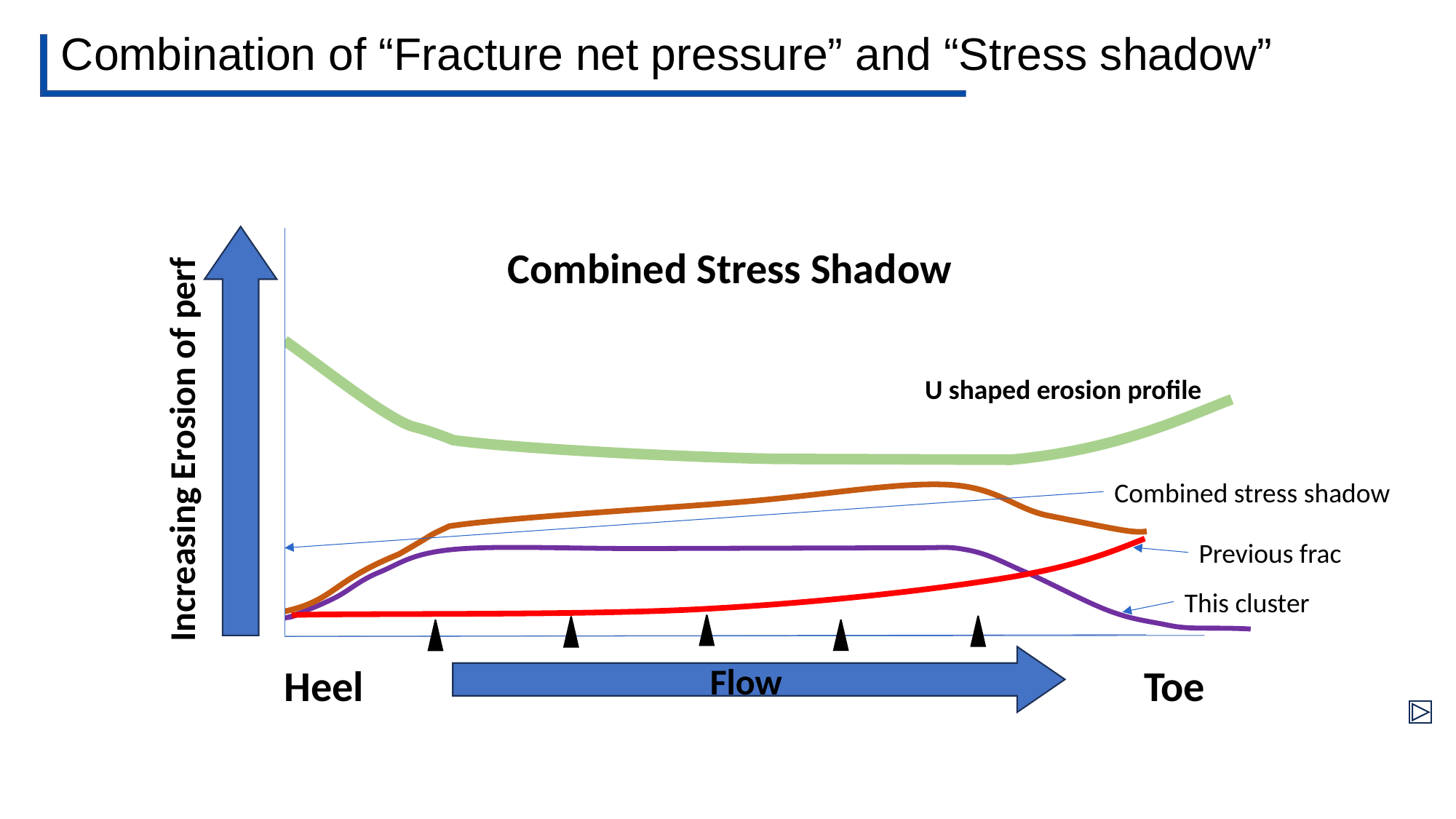

# Combination of “Fracture net pressure” and “Stress shadow”

Combined Stress Shadow

U shaped erosion profile

Increasing Erosion of perf
Combined stress shadow

Previous frac

This cluster

Heel
Flow
Toe